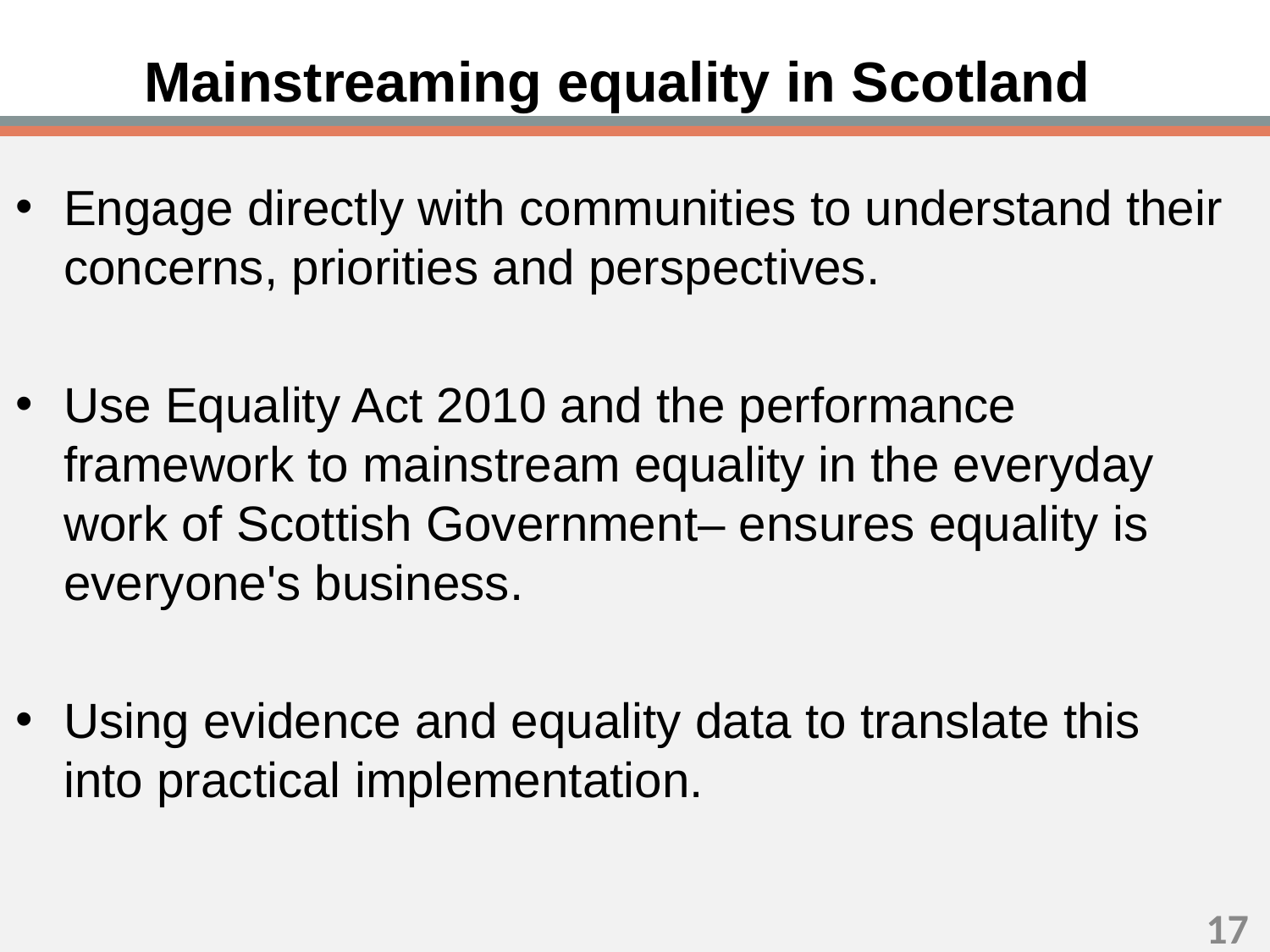

# Mainstreaming equality in Scotland
Engage directly with communities to understand their concerns, priorities and perspectives.

Use Equality Act 2010 and the performance framework to mainstream equality in the everyday work of Scottish Government– ensures equality is everyone's business.

Using evidence and equality data to translate this into practical implementation.

17